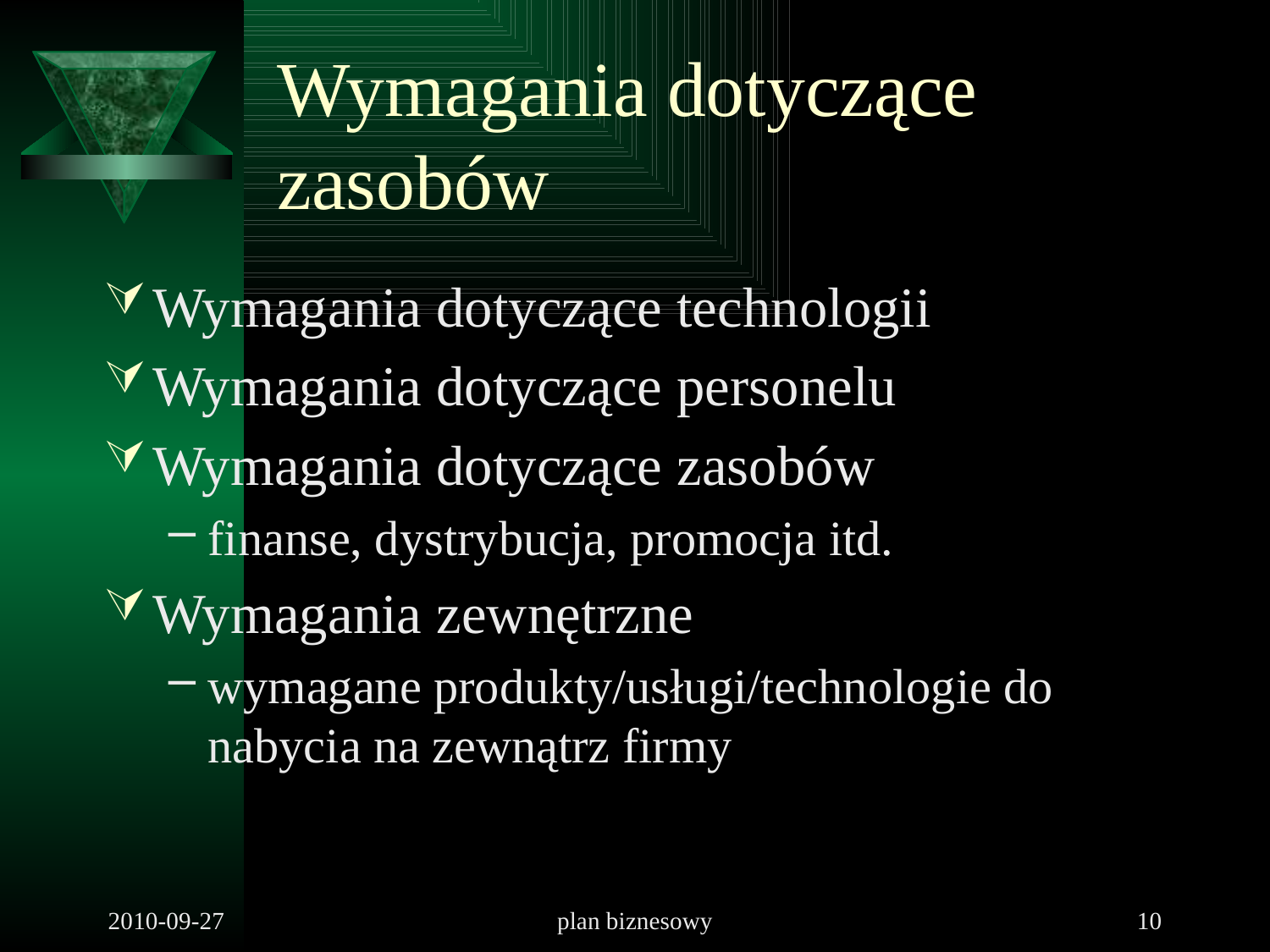

# Wymagania dotyczące zasobów
Wymagania dotyczące technologii
Wymagania dotyczące personelu
Wymagania dotyczące zasobów
finanse, dystrybucja, promocja itd.
Wymagania zewnętrzne
wymagane produkty/usługi/technologie do nabycia na zewnątrz firmy
2010-09-27
plan biznesowy
10